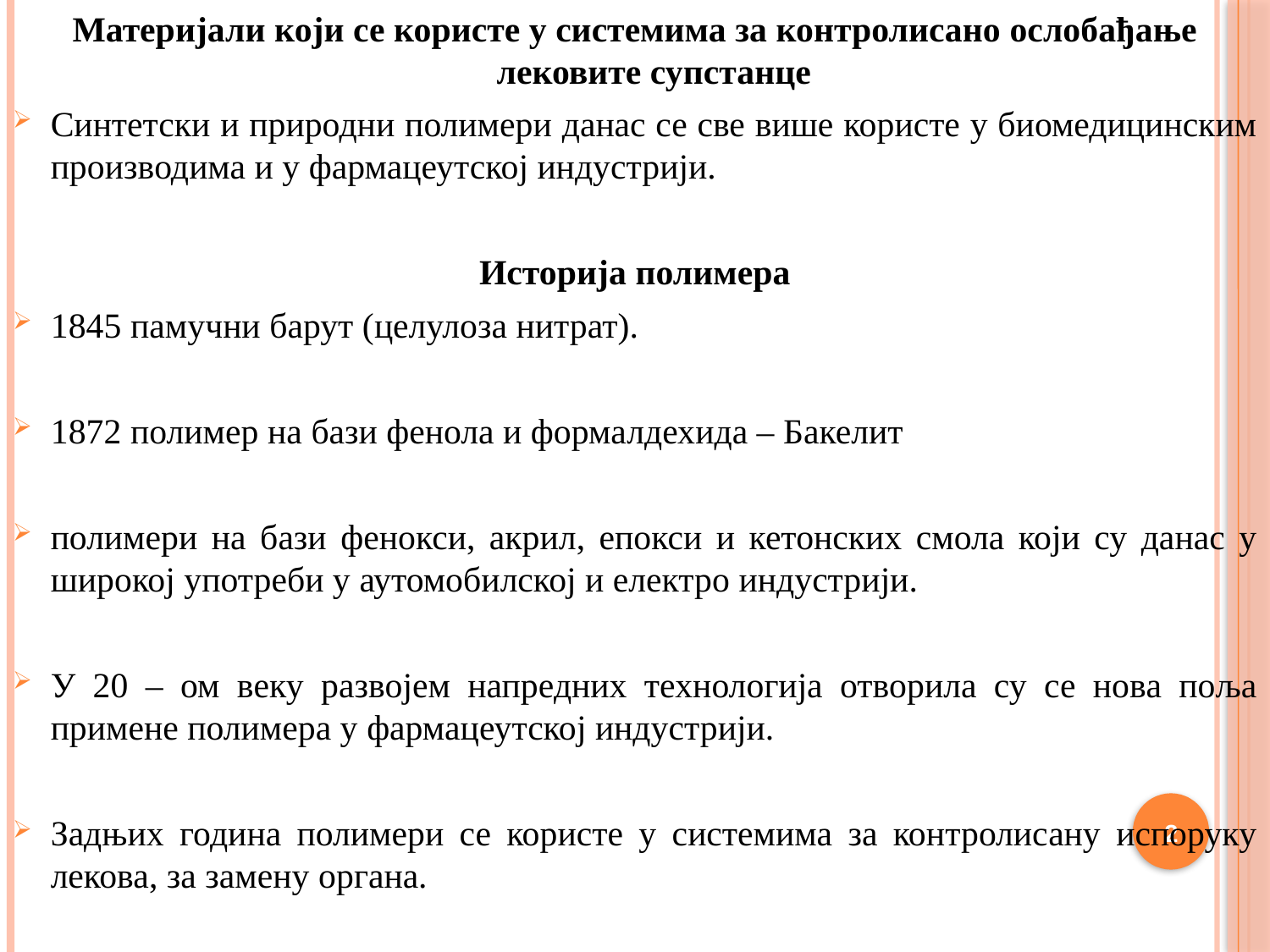

Материјали који се користе у системима за контролисано ослобађање лековите супстанце
Синтетски и природни полимери данас се све више користе у биомедицинским производима и у фармацеутској индустрији.

Историја полимера
1845 памучни барут (целулоза нитрат).

1872 полимер на бази фенола и формалдехида – Бакелит

полимери на бази фенокси, акрил, епокси и кетонских смола који су данас у широкој употреби у аутомобилској и електро индустрији.

У 20 – ом веку развојем напредних технологија отворила су се нова поља примене полимера у фармацеутској индустрији.

Задњих година полимери се користе у системима за контролисану испоруку лекова, за замену органа.

2